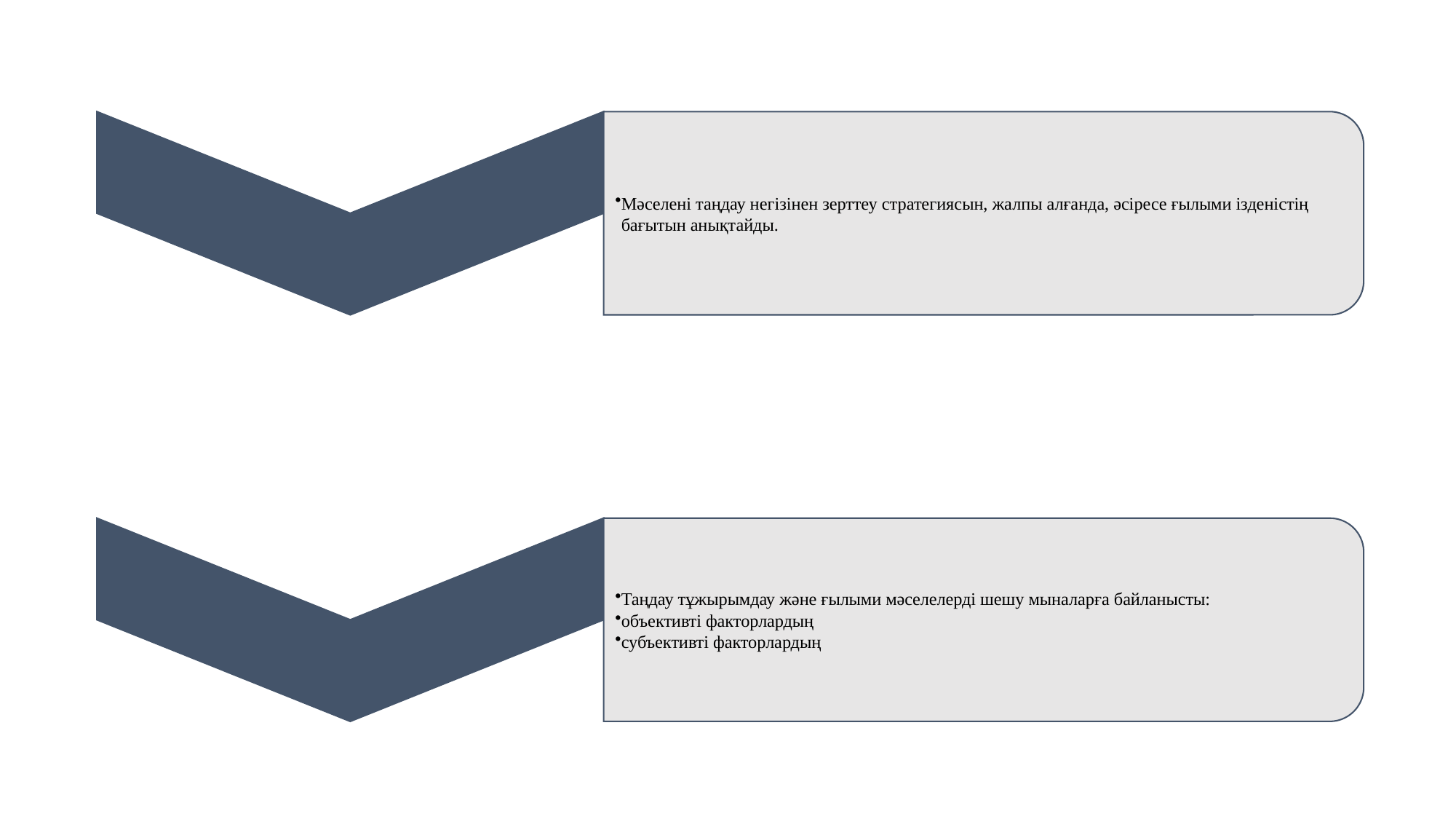

Мәселені таңдау негізінен зерттеу стратегиясын, жалпы алғанда, әсіресе ғылыми ізденістің бағытын анықтайды.
Таңдау тұжырымдау және ғылыми мәселелерді шешу мыналарға байланысты:
объективті факторлардың
субъективті факторлардың